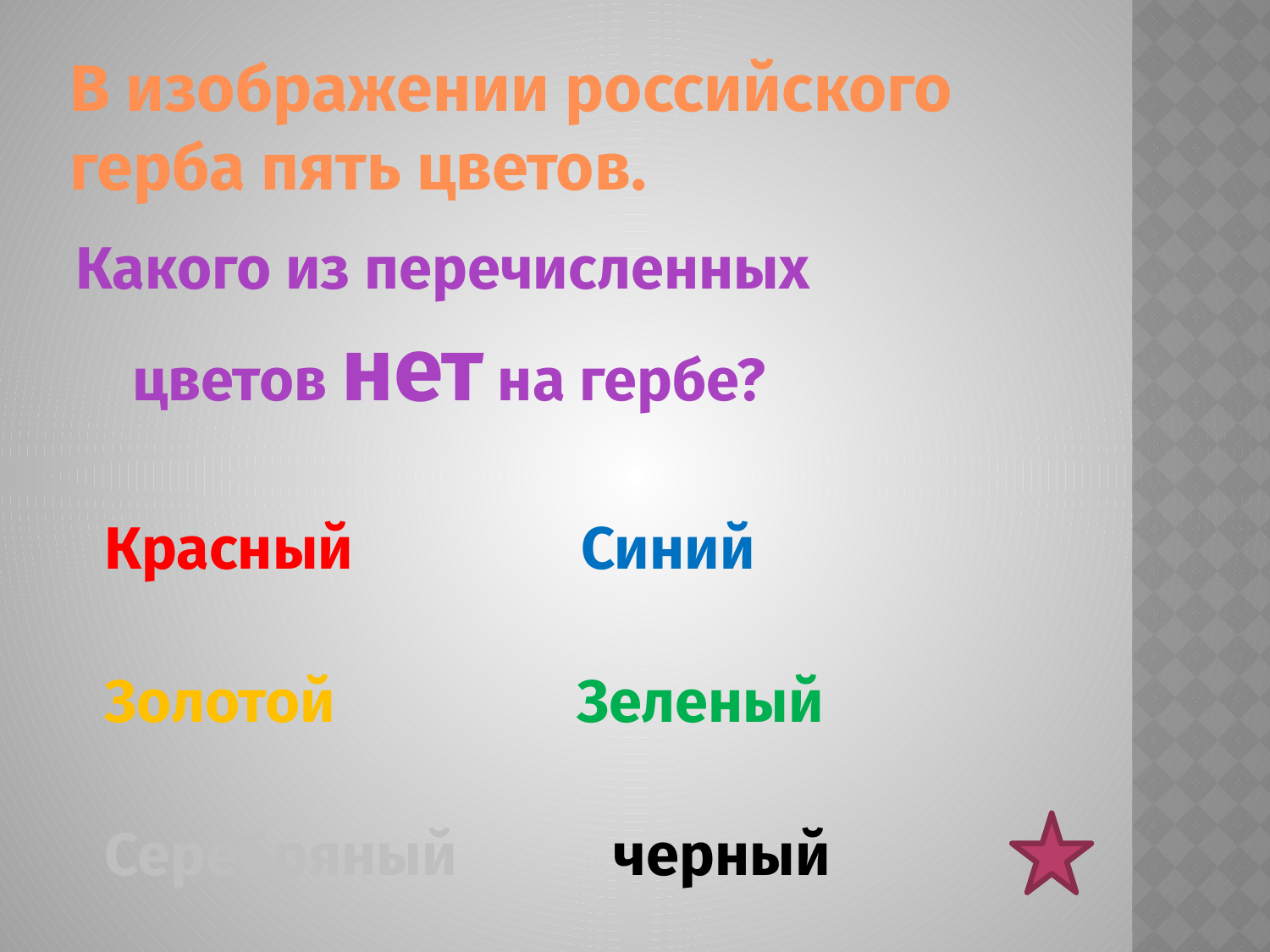

# В изображении российского герба пять цветов.
Какого из перечисленных
    цветов нет на гербе?

  Красный                Синий
  Золотой                 Зеленый
  Серебряный           черный